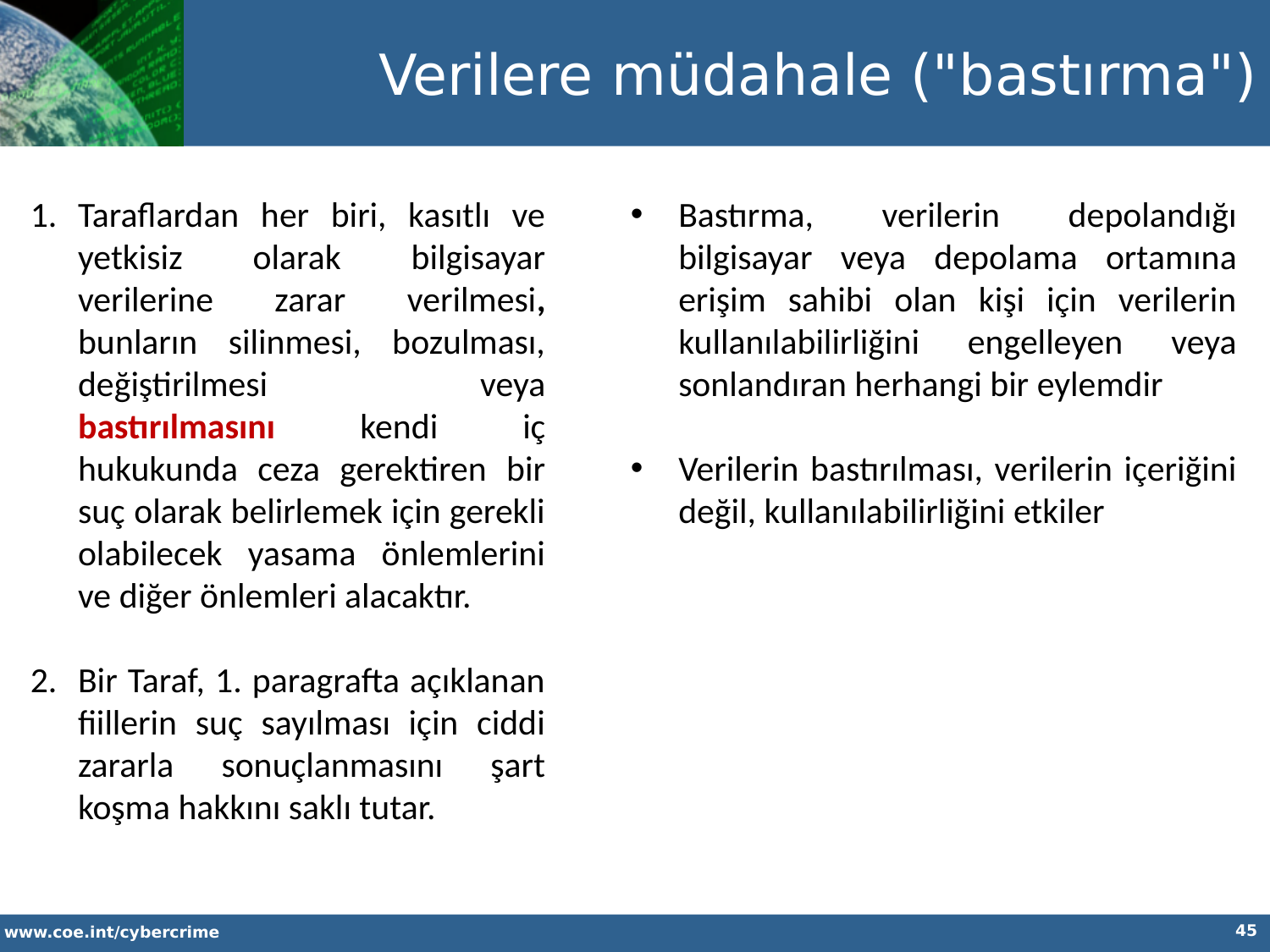

Verilere müdahale ("bastırma")
Taraflardan her biri, kasıtlı ve yetkisiz olarak bilgisayar verilerine zarar verilmesi, bunların silinmesi, bozulması, değiştirilmesi veya bastırılmasını kendi iç hukukunda ceza gerektiren bir suç olarak belirlemek için gerekli olabilecek yasama önlemlerini ve diğer önlemleri alacaktır.

Bir Taraf, 1. paragrafta açıklanan fiillerin suç sayılması için ciddi zararla sonuçlanmasını şart koşma hakkını saklı tutar.
Bastırma, verilerin depolandığı bilgisayar veya depolama ortamına erişim sahibi olan kişi için verilerin kullanılabilirliğini engelleyen veya sonlandıran herhangi bir eylemdir

Verilerin bastırılması, verilerin içeriğini değil, kullanılabilirliğini etkiler